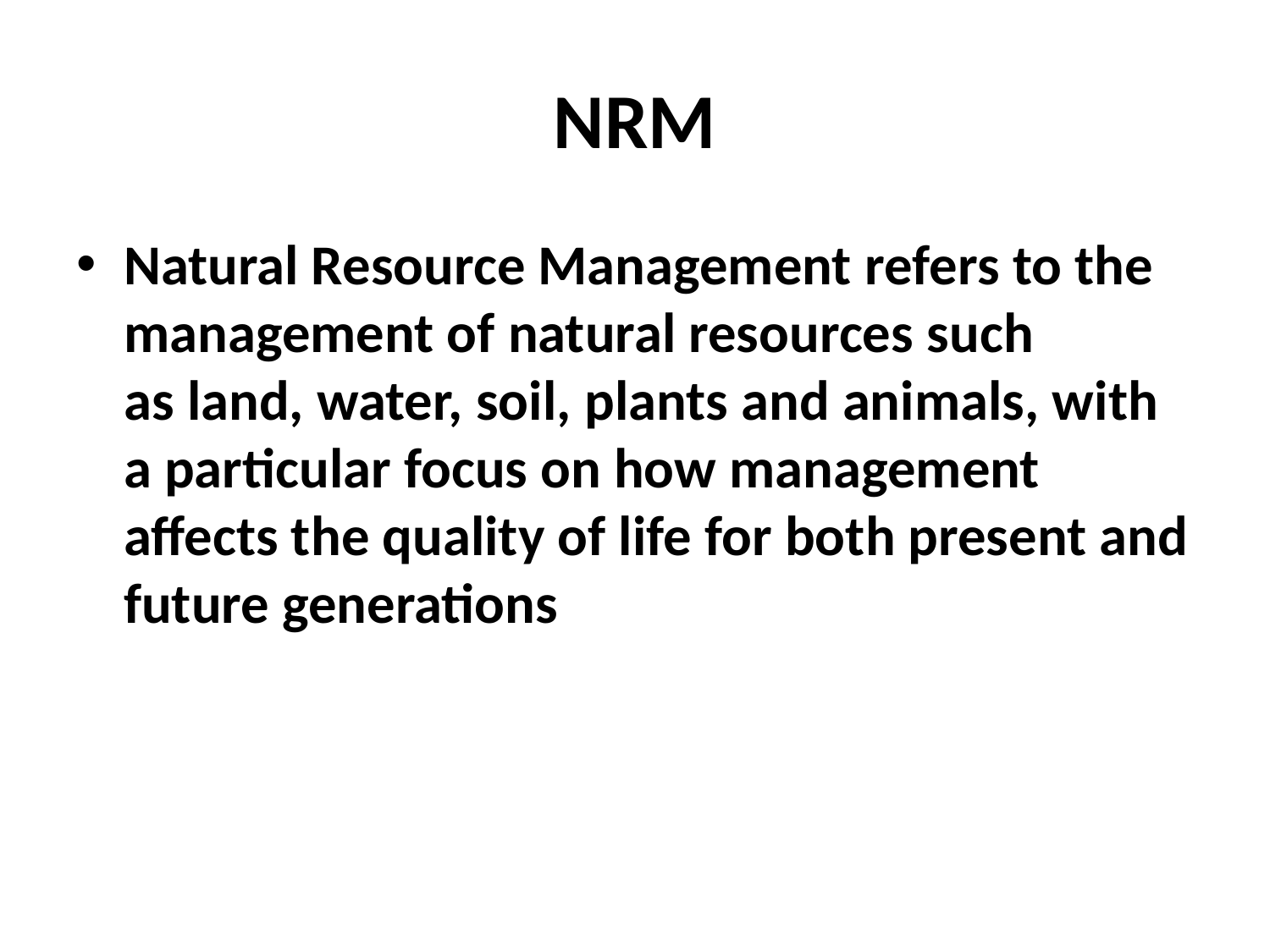

# NRM
Natural Resource Management refers to the management of natural resources such as land, water, soil, plants and animals, with a particular focus on how management affects the quality of life for both present and future generations